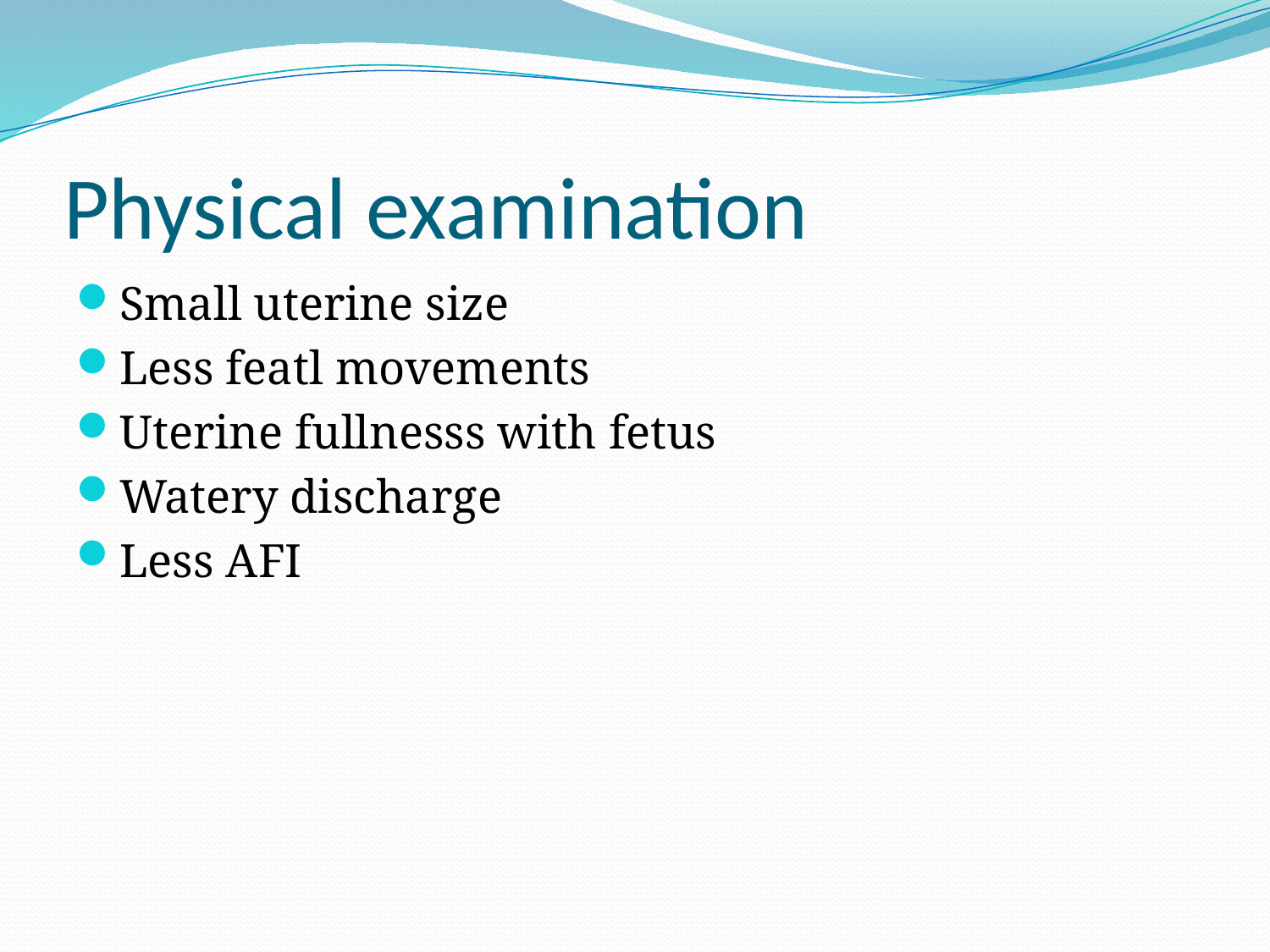

# Physical examination
Small uterine size
Less featl movements
Uterine fullnesss with fetus
Watery discharge
Less AFI